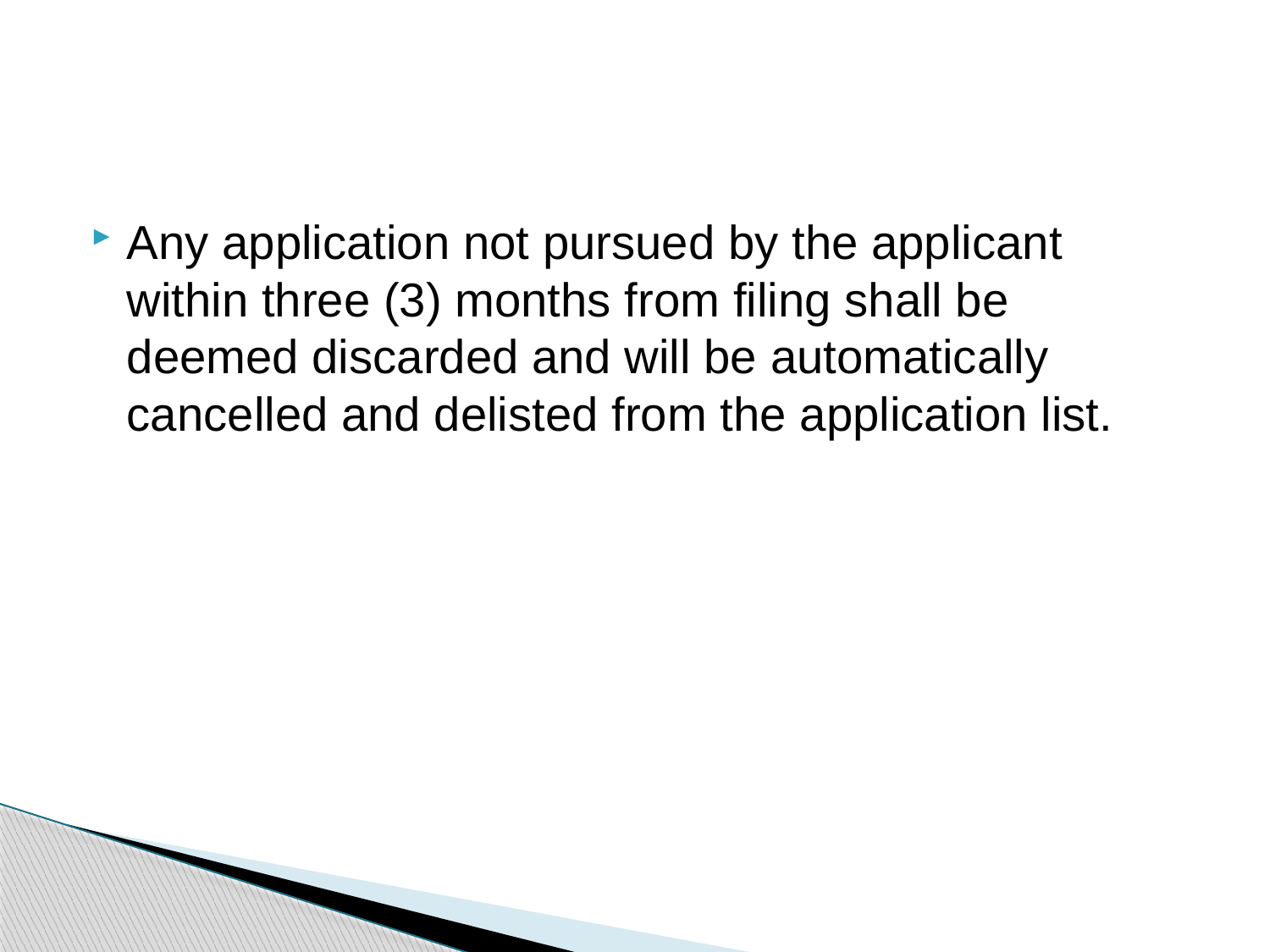

Any application not pursued by the applicant within three (3) months from filing shall be deemed discarded and will be automatically cancelled and delisted from the application list.